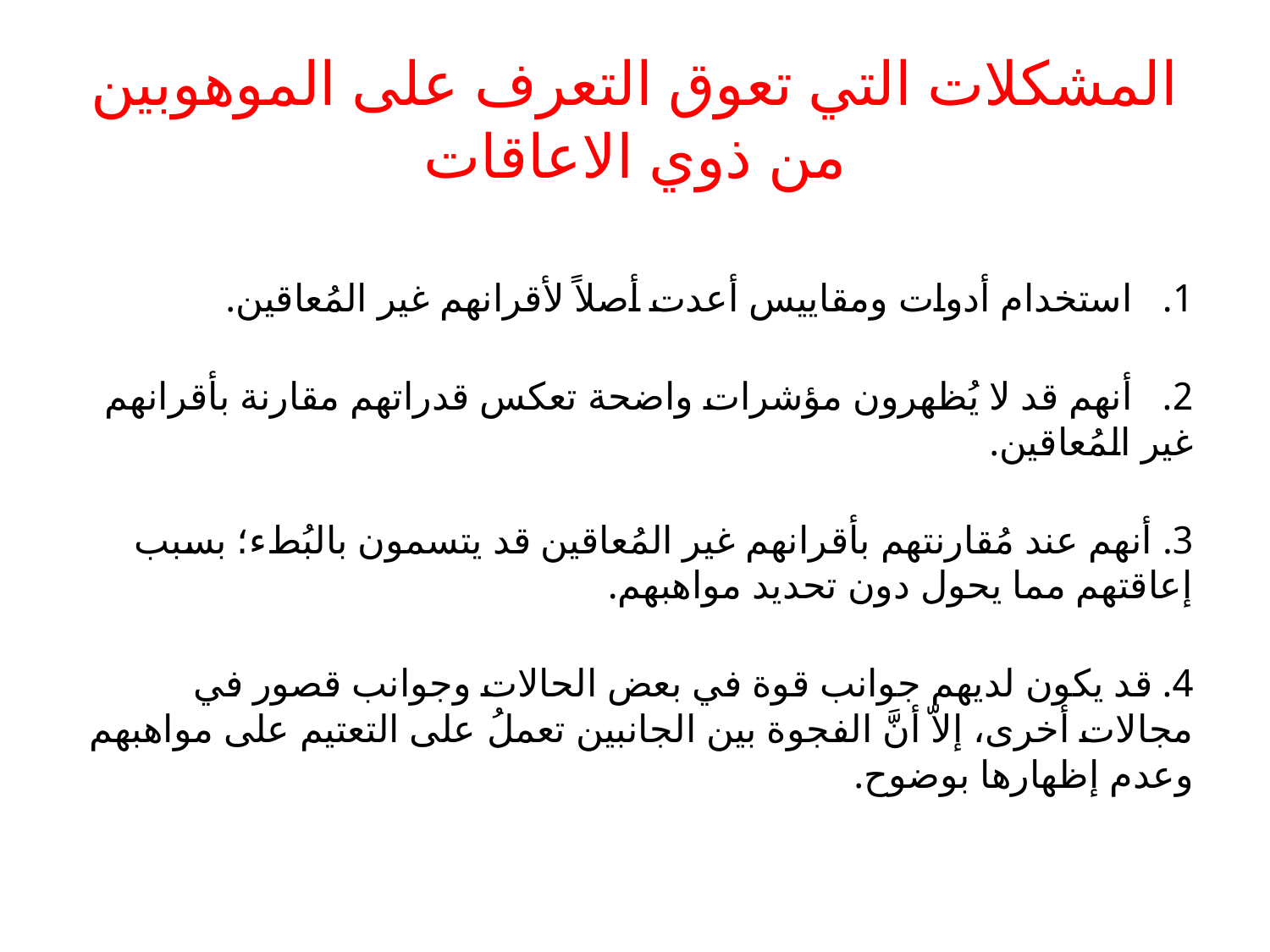

# المشكلات التي تعوق التعرف على الموهوبين من ذوي الاعاقات
1.   استخدام أدوات ومقاييس أعدت أصلاً لأقرانهم غير المُعاقين.
2.   أنهم قد لا يُظهرون مؤشرات واضحة تعكس قدراتهم مقارنة بأقرانهم غير المُعاقين.
3. أنهم عند مُقارنتهم بأقرانهم غير المُعاقين قد يتسمون بالبُطء؛ بسبب إعاقتهم مما يحول دون تحديد مواهبهم.
4. قد يكون لديهم جوانب قوة في بعض الحالات وجوانب قصور في مجالات أخرى، إلاّ أنَّ الفجوة بين الجانبين تعملُ على التعتيم على مواهبهم وعدم إظهارها بوضوح.